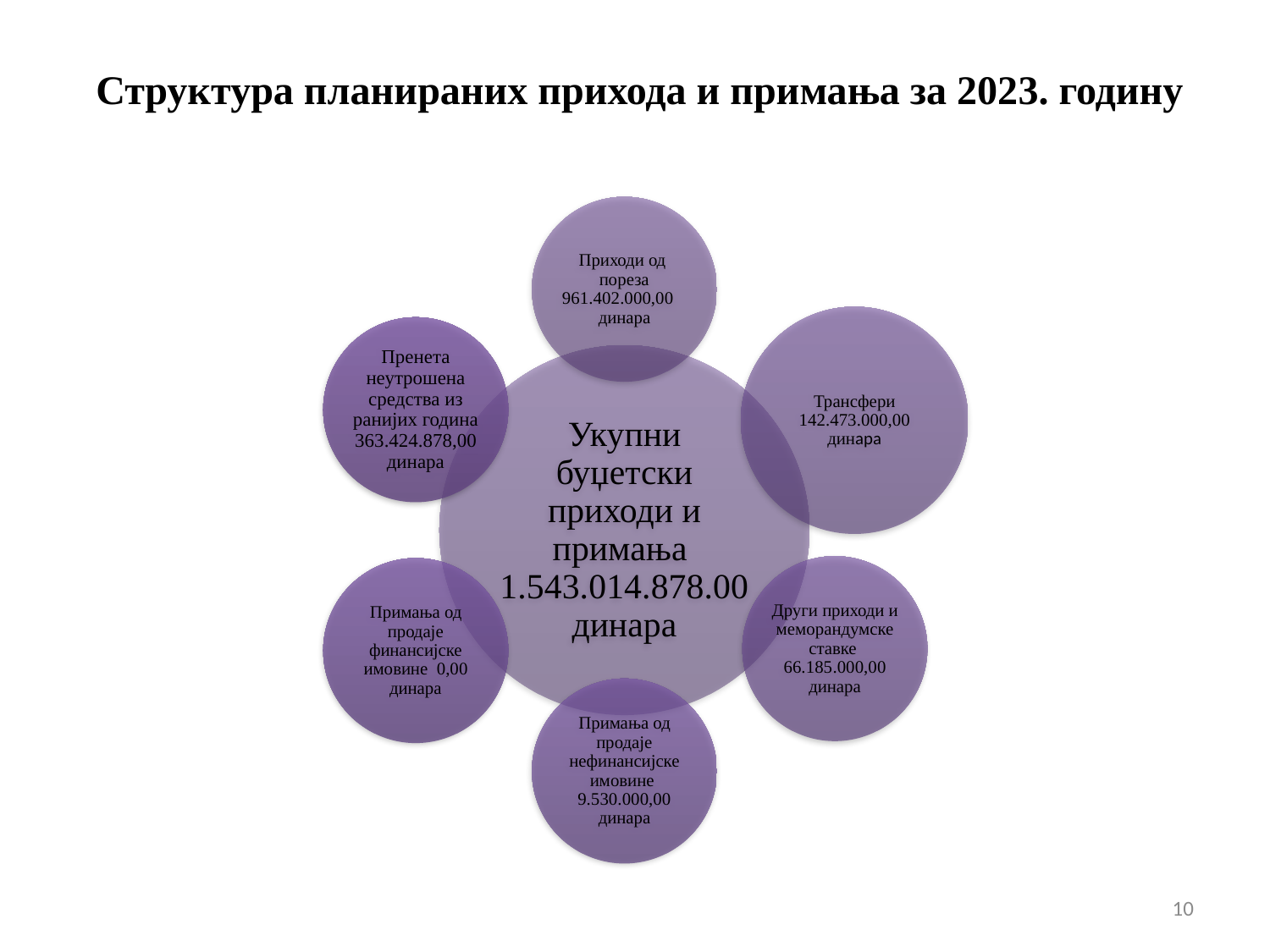

# Структура планираних прихода и примања за 2023. годину
Укупни буџетски приходи и примања  1.543.014.878.00 динара
Приходи од  пореза 961.402.000,00    динара
Трансфери 142.473.000,00 динара
Други приходи и меморандумске ставке  66.185.000,00 динара
Примања од продаје нефинансијске имовине  9.530.000,00 динара
Примања од продаје финансијске имовине  0,00 динара
Пренета неутрошена средства из ранијих година 363.424.878,00динара
10